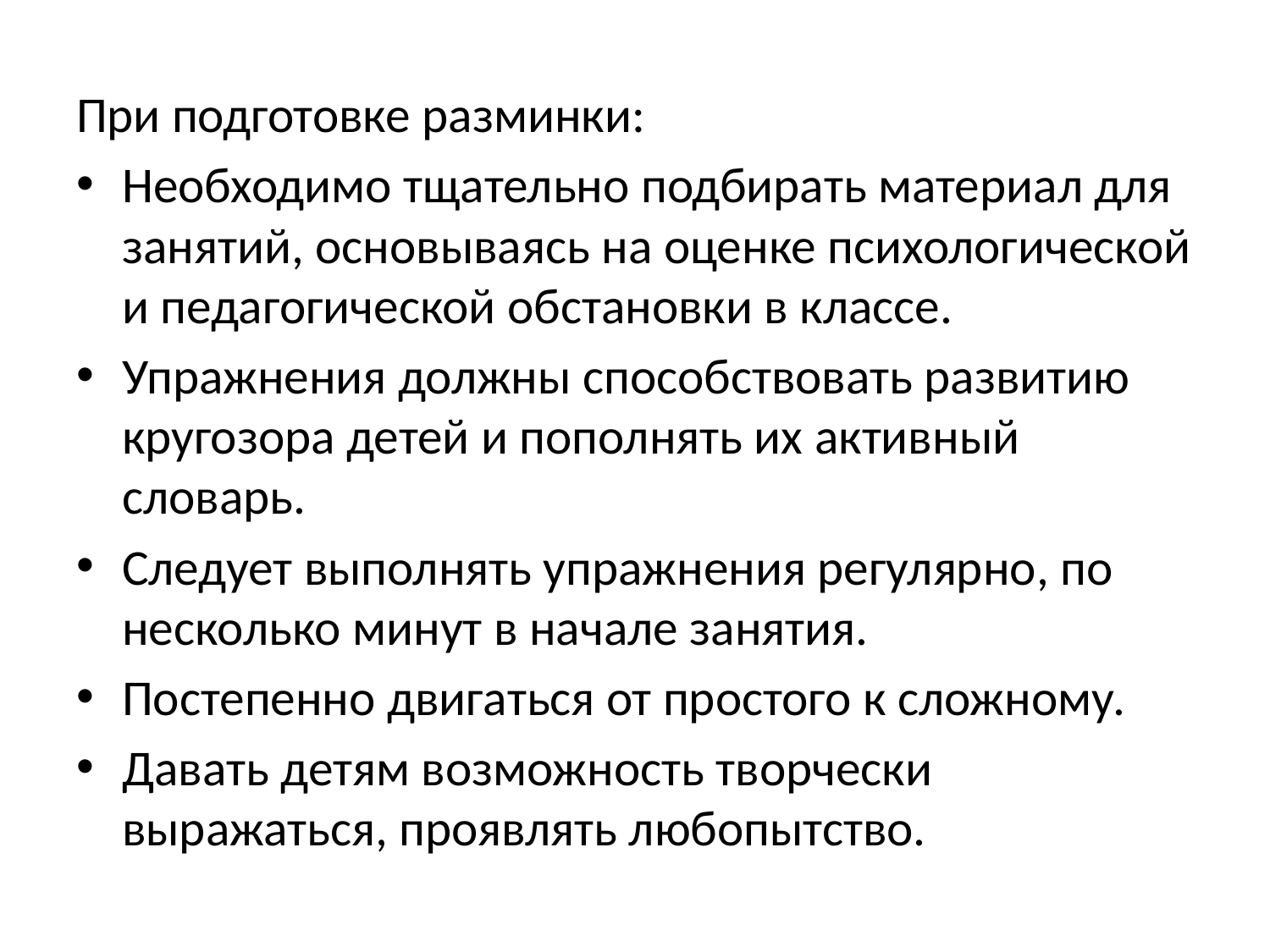

При подготовке разминки:
Необходимо тщательно подбирать материал для занятий, основываясь на оценке психологической и педагогической обстановки в классе.
Упражнения должны способствовать развитию кругозора детей и пополнять их активный словарь.
Следует выполнять упражнения регулярно, по несколько минут в начале занятия.
Постепенно двигаться от простого к сложному.
Давать детям возможность творчески выражаться, проявлять любопытство.